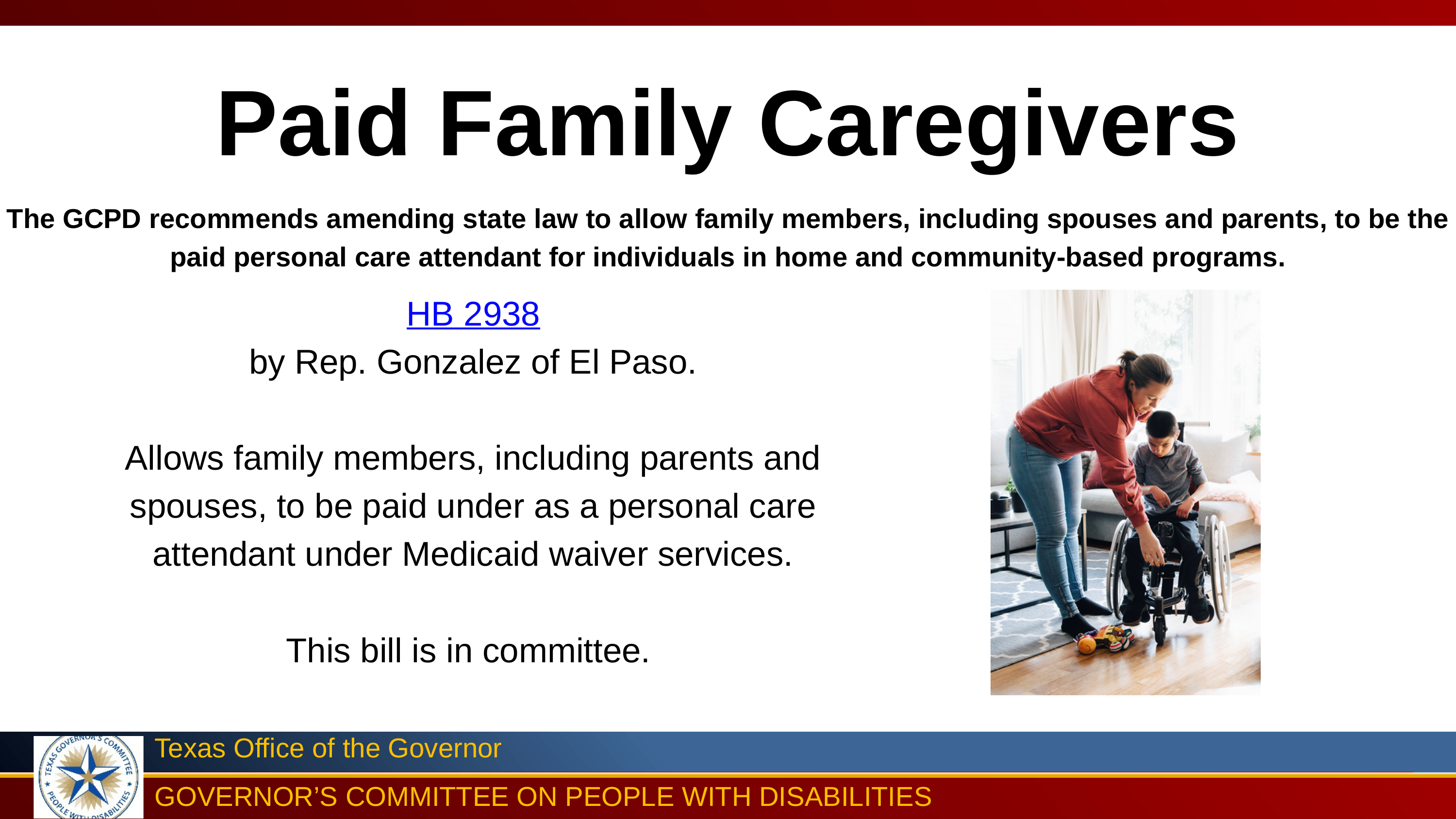

Paid Family Caregivers
The GCPD recommends amending state law to allow family members, including spouses and parents, to be the paid personal care attendant for individuals in home and community-based programs.
HB 2938
by Rep. Gonzalez of El Paso.

Allows family members, including parents and spouses, to be paid under as a personal care attendant under Medicaid waiver services.

This bill is in committee.

Texas Office of the Governor

GOVERNOR’S COMMITTEE ON PEOPLE WITH DISABILITIES